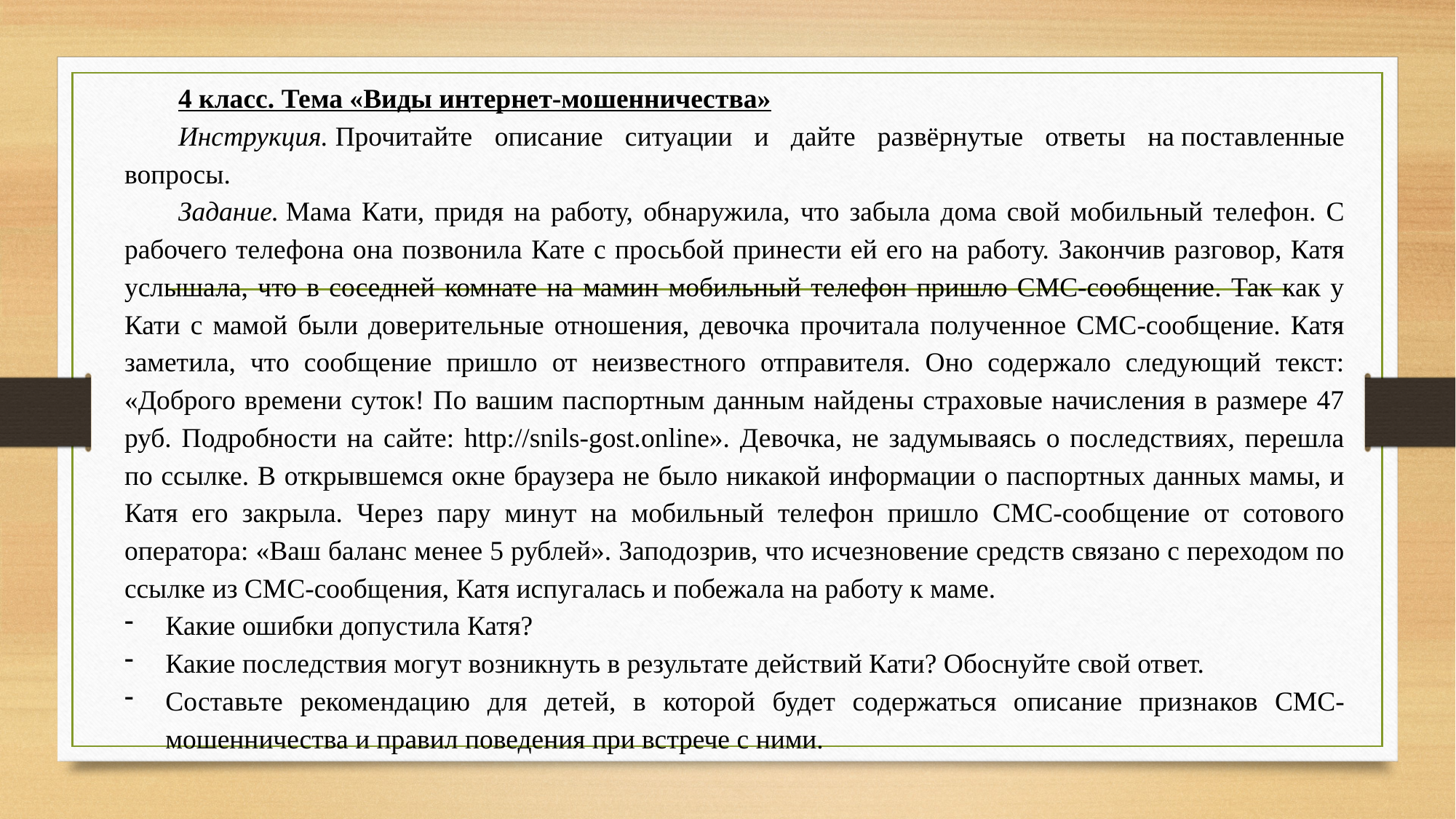

4 класс. Тема «Виды интернет-мошенничества»
Инструкция. Прочитайте описание ситуации и дайте развёрнутые ответы на поставленные вопросы.
Задание. Мама Кати, придя на работу, обнаружила, что забыла дома свой мобильный телефон. С рабочего телефона она позвонила Кате с просьбой принести ей его на работу. Закончив разговор, Катя услышала, что в соседней комнате на мамин мобильный телефон пришло СМС-сообщение. Так как у Кати с мамой были доверительные отношения, девочка прочитала полученное СМС-сообщение. Катя заметила, что сообщение пришло от неизвестного отправителя. Оно содержало следующий текст: «Доброго времени суток! По вашим паспортным данным найдены страховые начисления в размере 47 руб. Подробности на сайте: http://snils-gost.online». Девочка, не задумываясь о последствиях, перешла по ссылке. В открывшемся окне браузера не было никакой информации о паспортных данных мамы, и Катя его закрыла. Через пару минут на мобильный телефон пришло СМС-сообщение от сотового оператора: «Ваш баланс менее 5 рублей». Заподозрив, что исчезновение средств связано с переходом по ссылке из СМС-сообщения, Катя испугалась и побежала на работу к маме.
Какие ошибки допустила Катя?
Какие последствия могут возникнуть в результате действий Кати? Обоснуйте свой ответ.
Составьте рекомендацию для детей, в которой будет содержаться описание признаков СМС-мошенничества и правил поведения при встрече с ними.